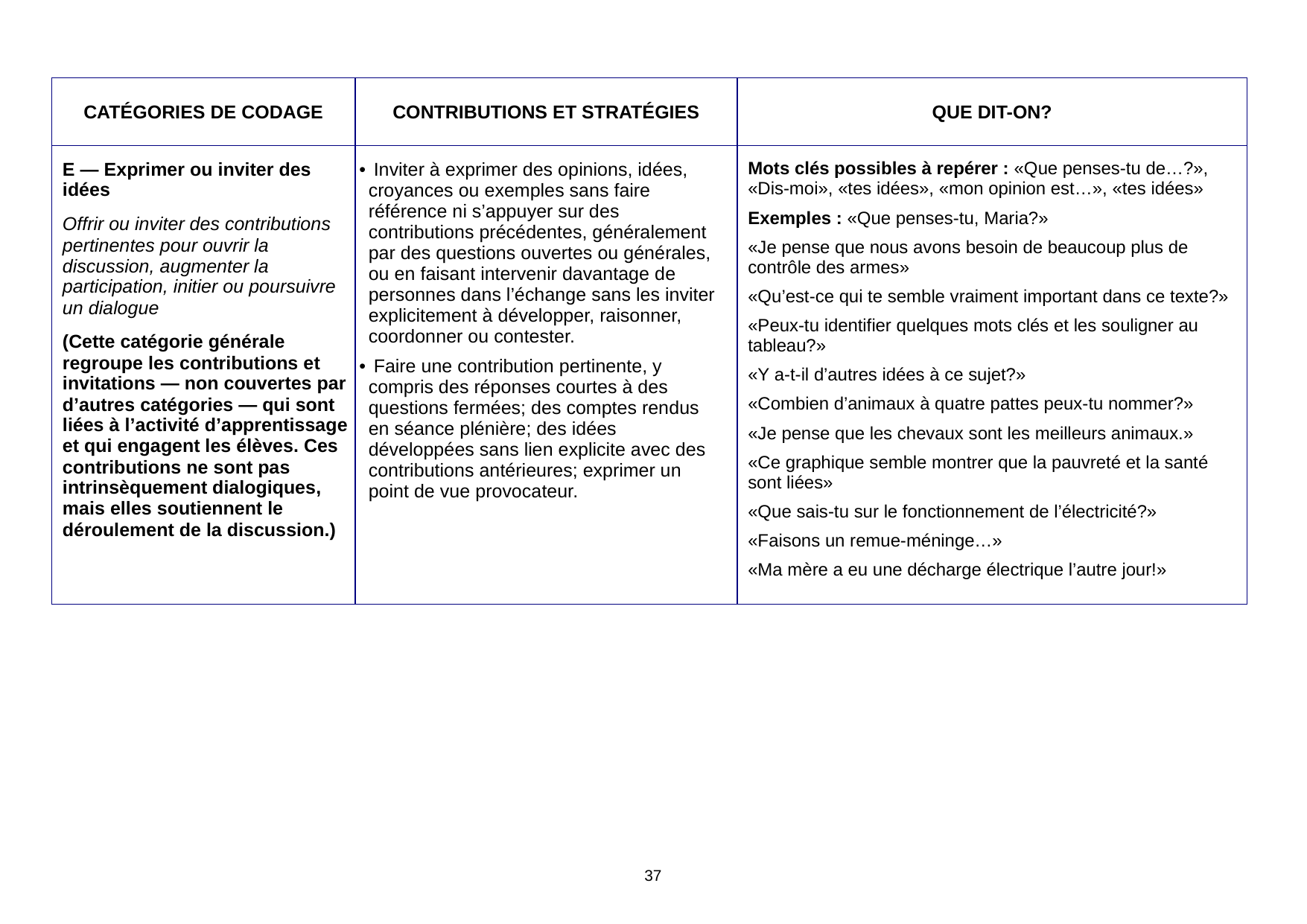

| CATÉGORIES DE CODAGE | CONTRIBUTIONS ET STRATÉGIES | QUE DIT-ON? |
| --- | --- | --- |
| E — Exprimer ou inviter des idées Offrir ou inviter des contributions pertinentes pour ouvrir la discussion, augmenter la participation, initier ou poursuivre un dialogue (Cette catégorie générale regroupe les contributions et invitations — non couvertes par d’autres catégories — qui sont liées à l’activité d’apprentissage et qui engagent les élèves. Ces contributions ne sont pas intrinsèquement dialogiques, mais elles soutiennent le déroulement de la discussion.) | Inviter à exprimer des opinions, idées, croyances ou exemples sans faire référence ni s’appuyer sur des contributions précédentes, généralement par des questions ouvertes ou générales, ou en faisant intervenir davantage de personnes dans l’échange sans les inviter explicitement à développer, raisonner, coordonner ou contester. Faire une contribution pertinente, y compris des réponses courtes à des questions fermées; des comptes rendus en séance plénière; des idées développées sans lien explicite avec des contributions antérieures; exprimer un point de vue provocateur. | Mots clés possibles à repérer : «Que penses-tu de…?», «Dis-moi», «tes idées», «mon opinion est…», «tes idées» Exemples : «Que penses-tu, Maria?» «Je pense que nous avons besoin de beaucoup plus de contrôle des armes» «Qu’est-ce qui te semble vraiment important dans ce texte?» «Peux-tu identifier quelques mots clés et les souligner au tableau?» «Y a-t-il d’autres idées à ce sujet?» «Combien d’animaux à quatre pattes peux-tu nommer?» «Je pense que les chevaux sont les meilleurs animaux.» «Ce graphique semble montrer que la pauvreté et la santé sont liées» «Que sais-tu sur le fonctionnement de l’électricité?» «Faisons un remue-méninge…» «Ma mère a eu une décharge électrique l’autre jour!» |
37